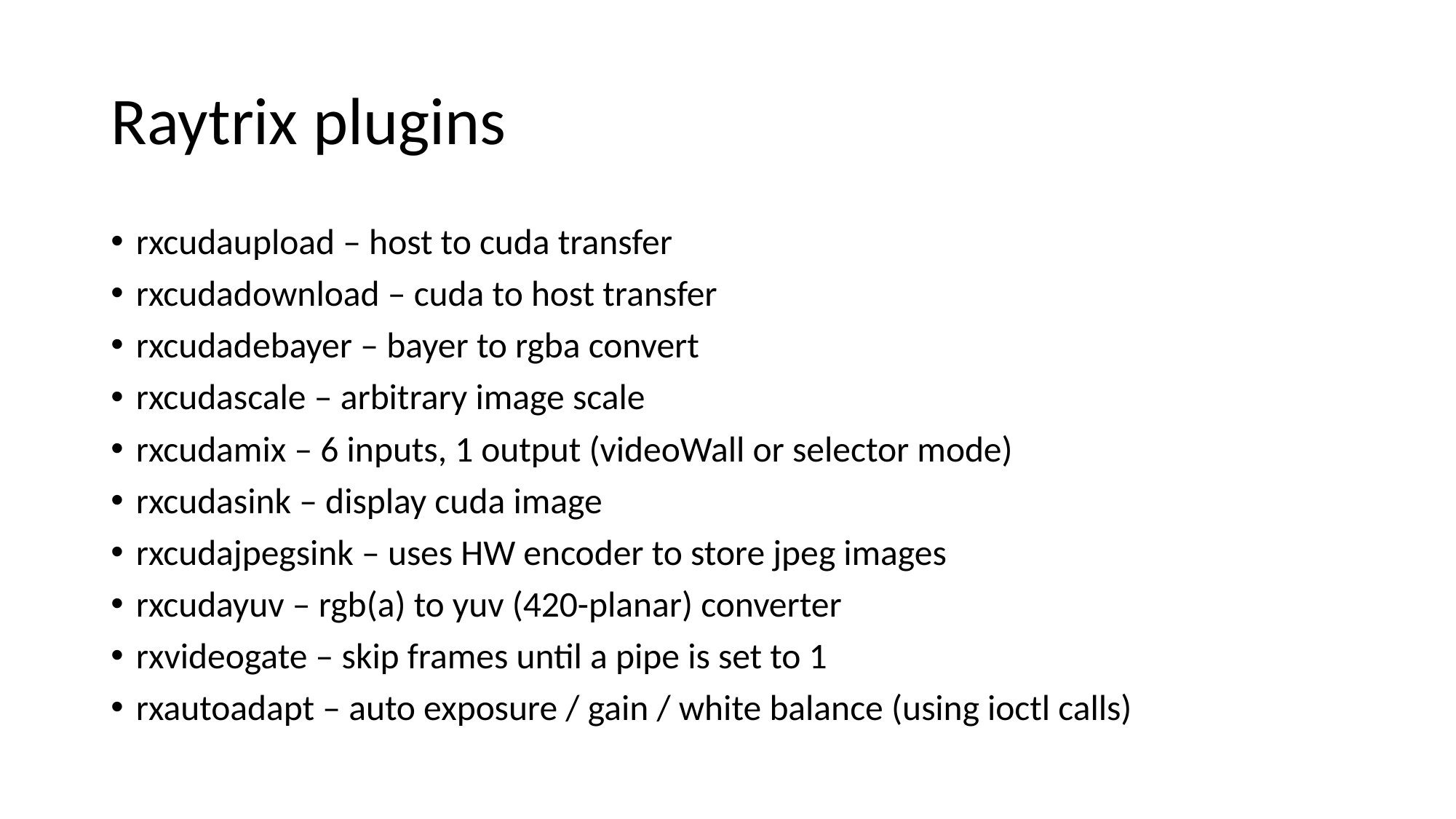

# Raytrix plugins
rxcudaupload – host to cuda transfer
rxcudadownload – cuda to host transfer
rxcudadebayer – bayer to rgba convert
rxcudascale – arbitrary image scale
rxcudamix – 6 inputs, 1 output (videoWall or selector mode)
rxcudasink – display cuda image
rxcudajpegsink – uses HW encoder to store jpeg images
rxcudayuv – rgb(a) to yuv (420-planar) converter
rxvideogate – skip frames until a pipe is set to 1
rxautoadapt – auto exposure / gain / white balance (using ioctl calls)